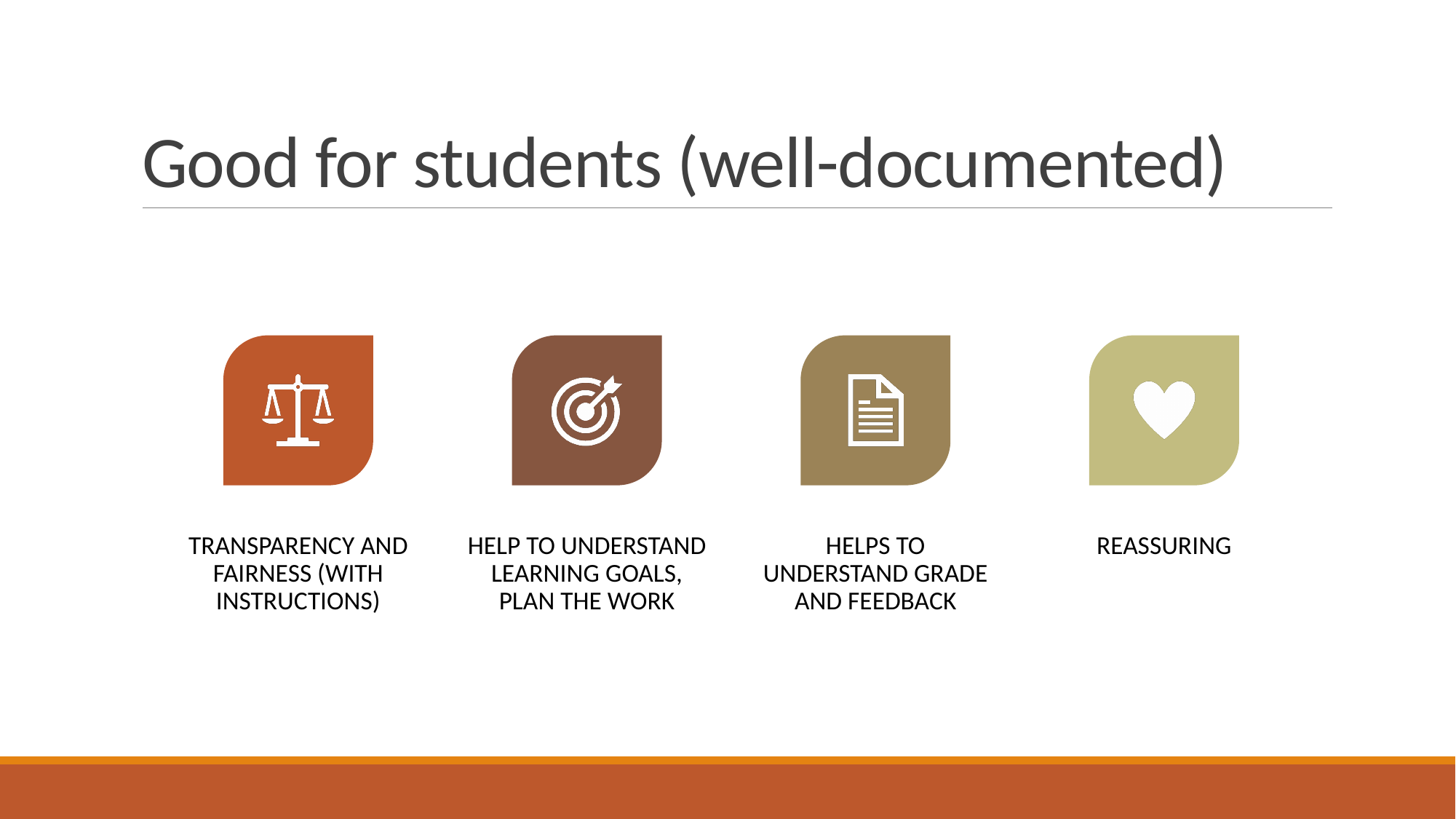

# Good for students (well-documented)
Transparency and fairness (with instructions)
Help to understand learning goals, plan the work
Helps to understand grade and feedback
reassuring